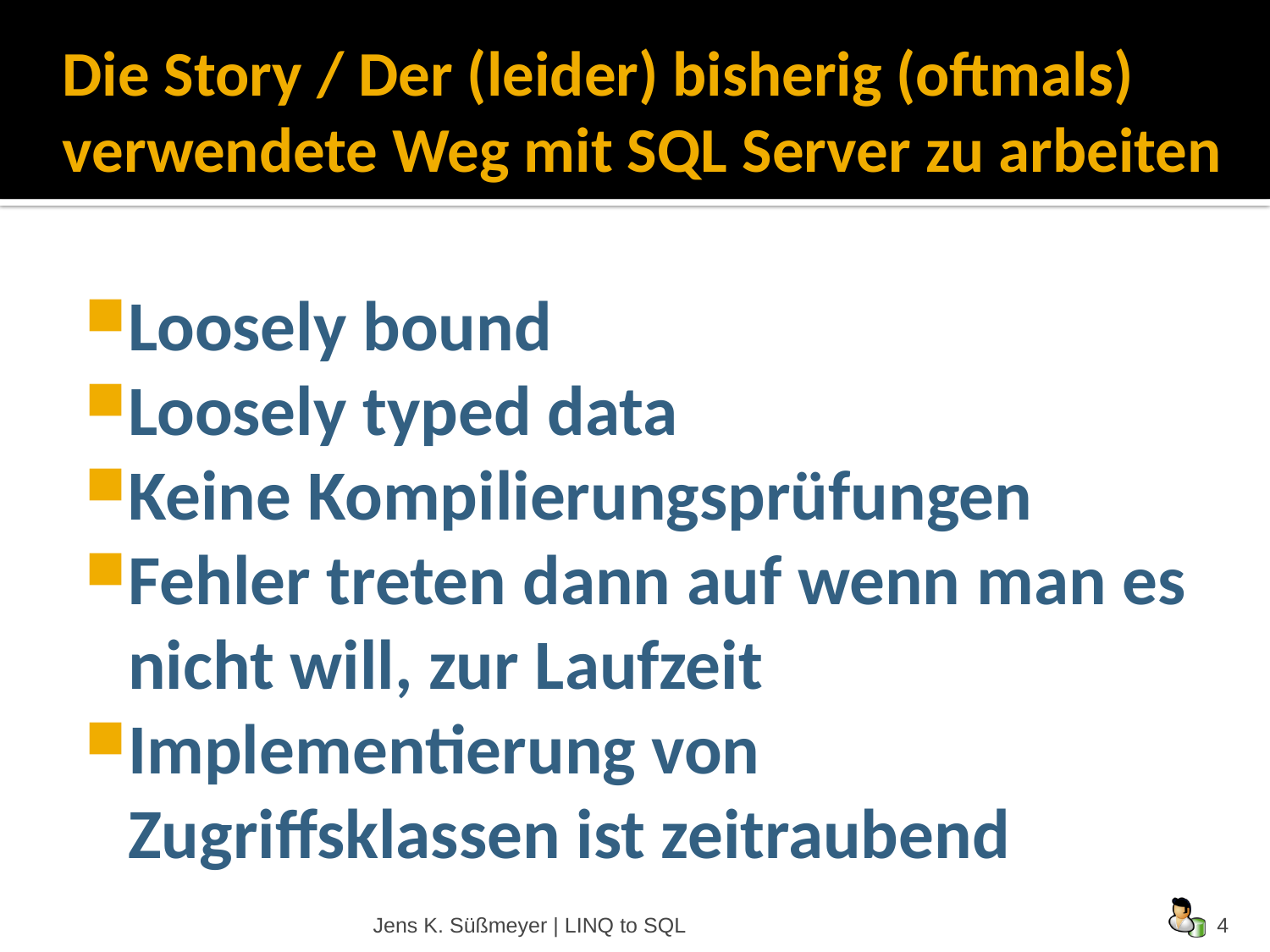

# Die Story / Der (leider) bisherig (oftmals) verwendete Weg mit SQL Server zu arbeiten
Loosely bound
Loosely typed data
Keine Kompilierungsprüfungen
Fehler treten dann auf wenn man es nicht will, zur Laufzeit
Implementierung von Zugriffsklassen ist zeitraubend
Jens K. Süßmeyer | LINQ to SQL
4